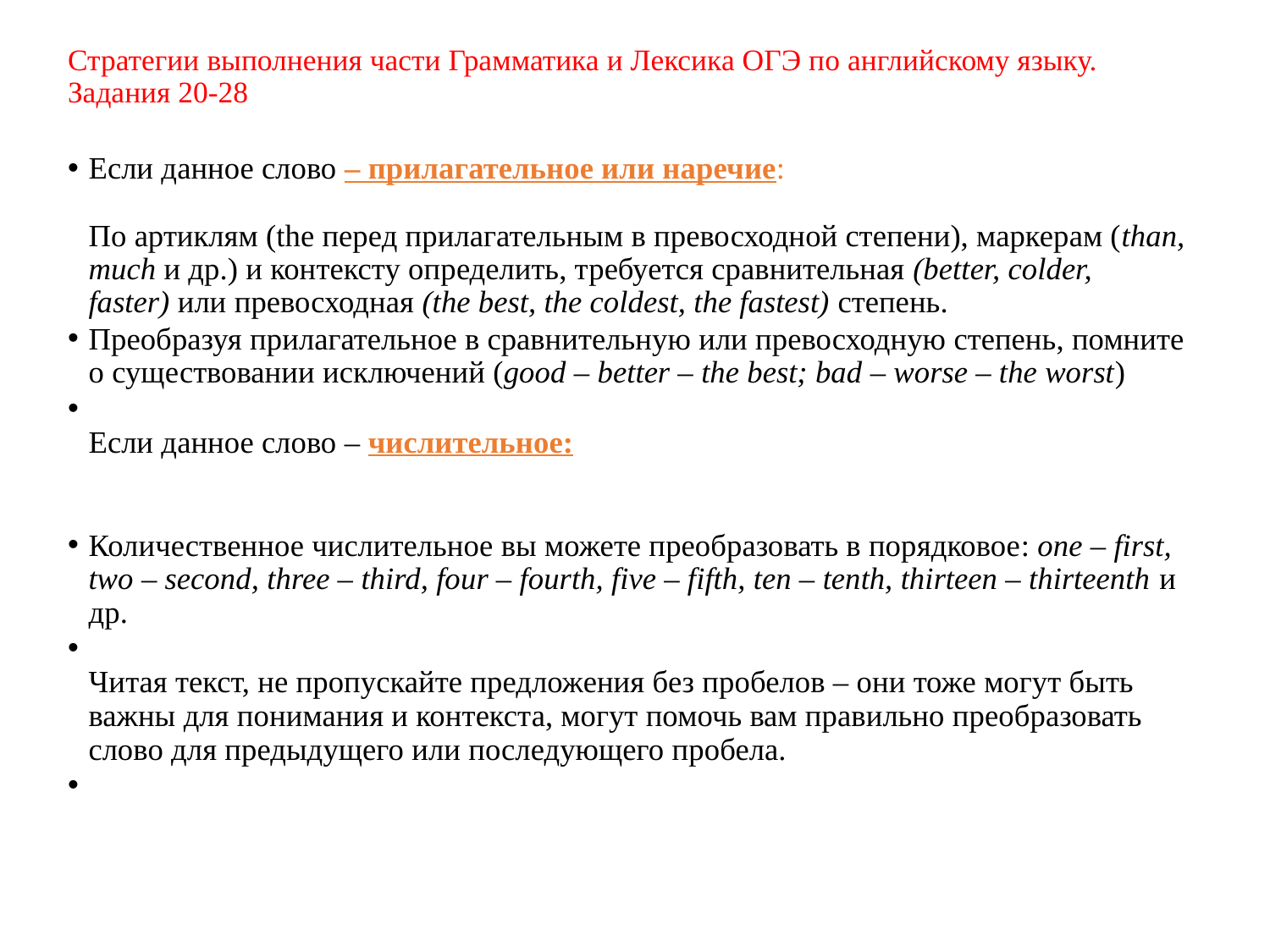

# Стратегии выполнения части Грамматика и Лексика ОГЭ по английскому языку. Задания 20-28
Если данное слово – прилагательное или наречие:
По артиклям (the перед прилагательным в превосходной степени), маркерам (than, much и др.) и контексту определить, требуется сравнительная (better, colder, faster) или превосходная (the best, the coldest, the fastest) степень.
Преобразуя прилагательное в сравнительную или превосходную степень, помните о существовании исключений (good – better – the best; bad – worse – the worst)
Если данное слово – числительное:
Количественное числительное вы можете преобразовать в порядковое: one – first, two – second, three – third, four – fourth, five – fifth, ten – tenth, thirteen – thirteenth и др.
Читая текст, не пропускайте предложения без пробелов – они тоже могут быть важны для понимания и контекста, могут помочь вам правильно преобразовать слово для предыдущего или последующего пробела.